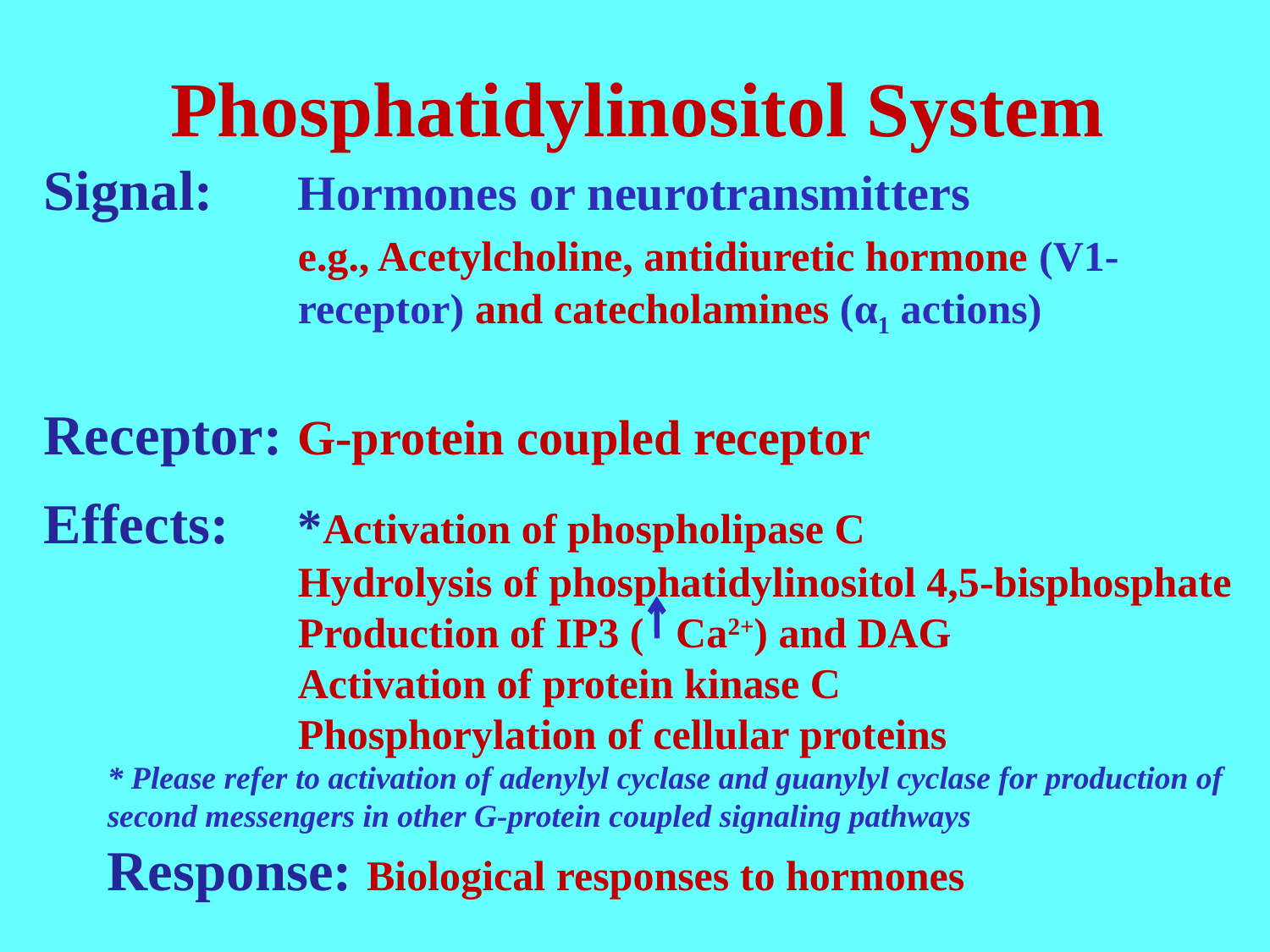

Phosphatidylinositol System
Signal: 	Hormones or neurotransmitters
		e.g., Acetylcholine, antidiuretic hormone (V1-			receptor) and catecholamines (α1 actions)
Receptor: G-protein coupled receptor
Effects: 	*Activation of phospholipase C
		Hydrolysis of phosphatidylinositol 4,5-bisphosphate
		Production of IP3 (   Ca2+) and DAG
		Activation of protein kinase C
		Phosphorylation of cellular proteins
* Please refer to activation of adenylyl cyclase and guanylyl cyclase for production of second messengers in other G-protein coupled signaling pathways
Response: Biological responses to hormones